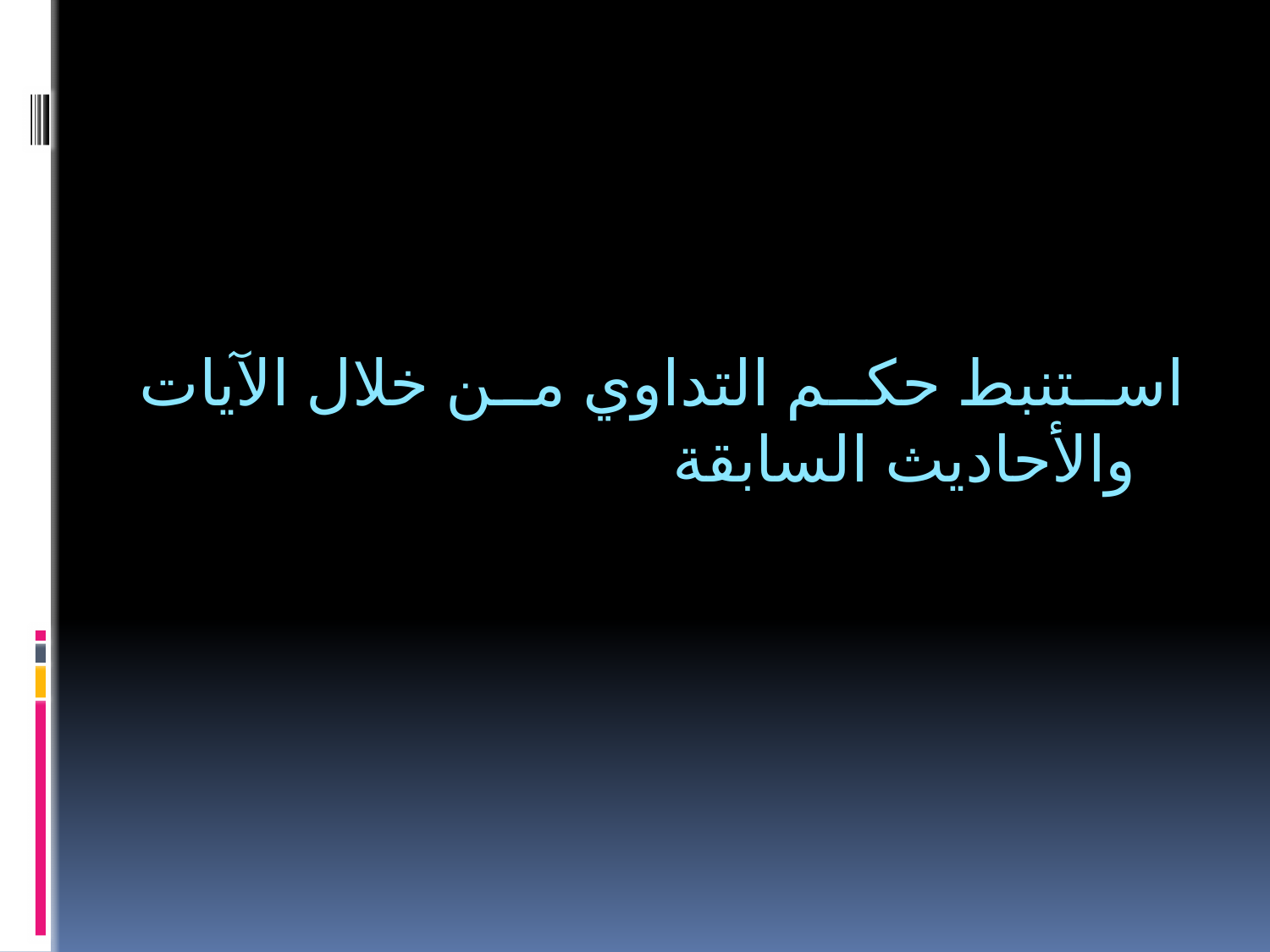

استنبط حكم التداوي من خلال الآيات والأحاديث السابقة